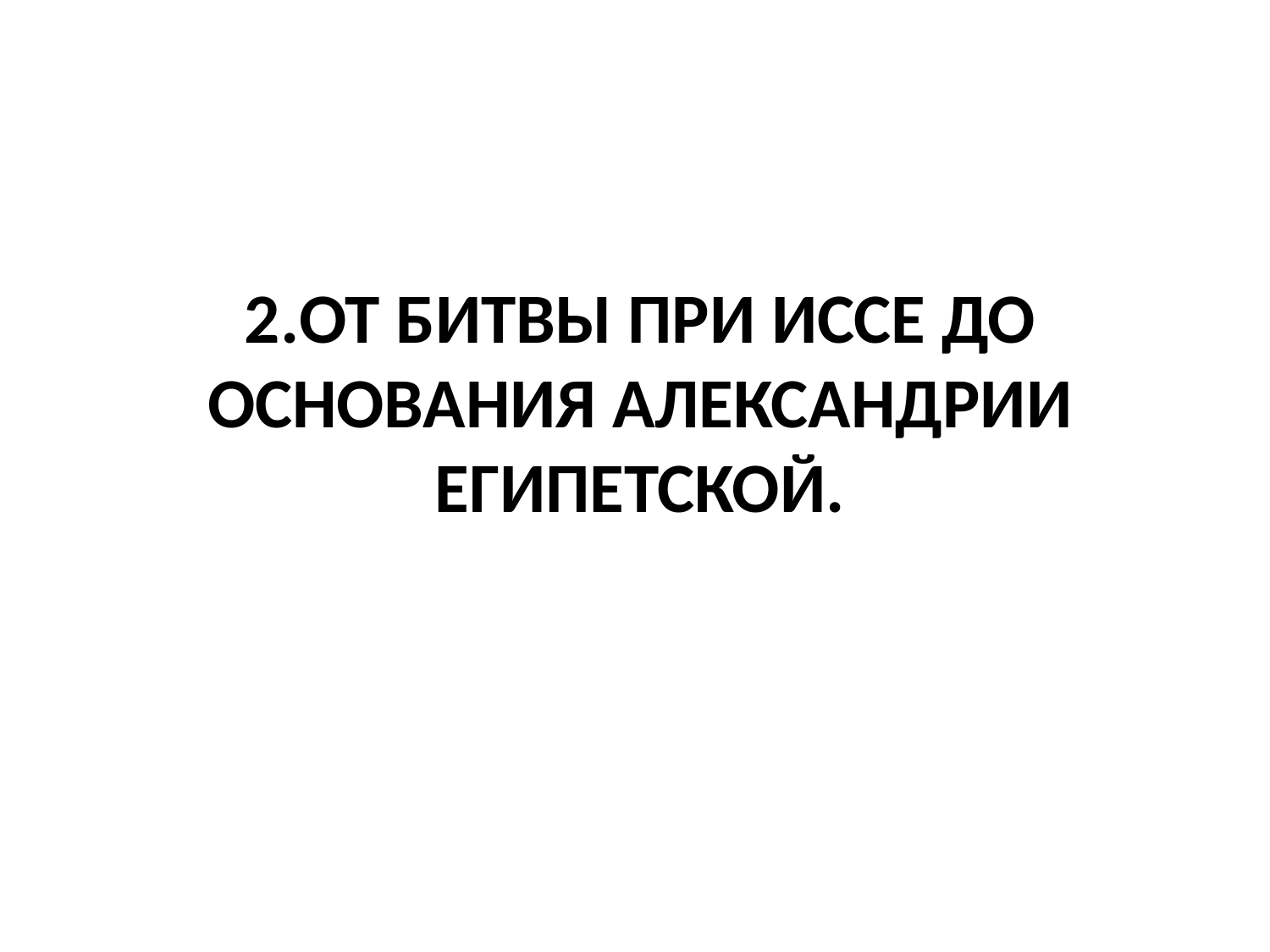

# 2.От битвы при Иссе до основания Александрии Египетской.